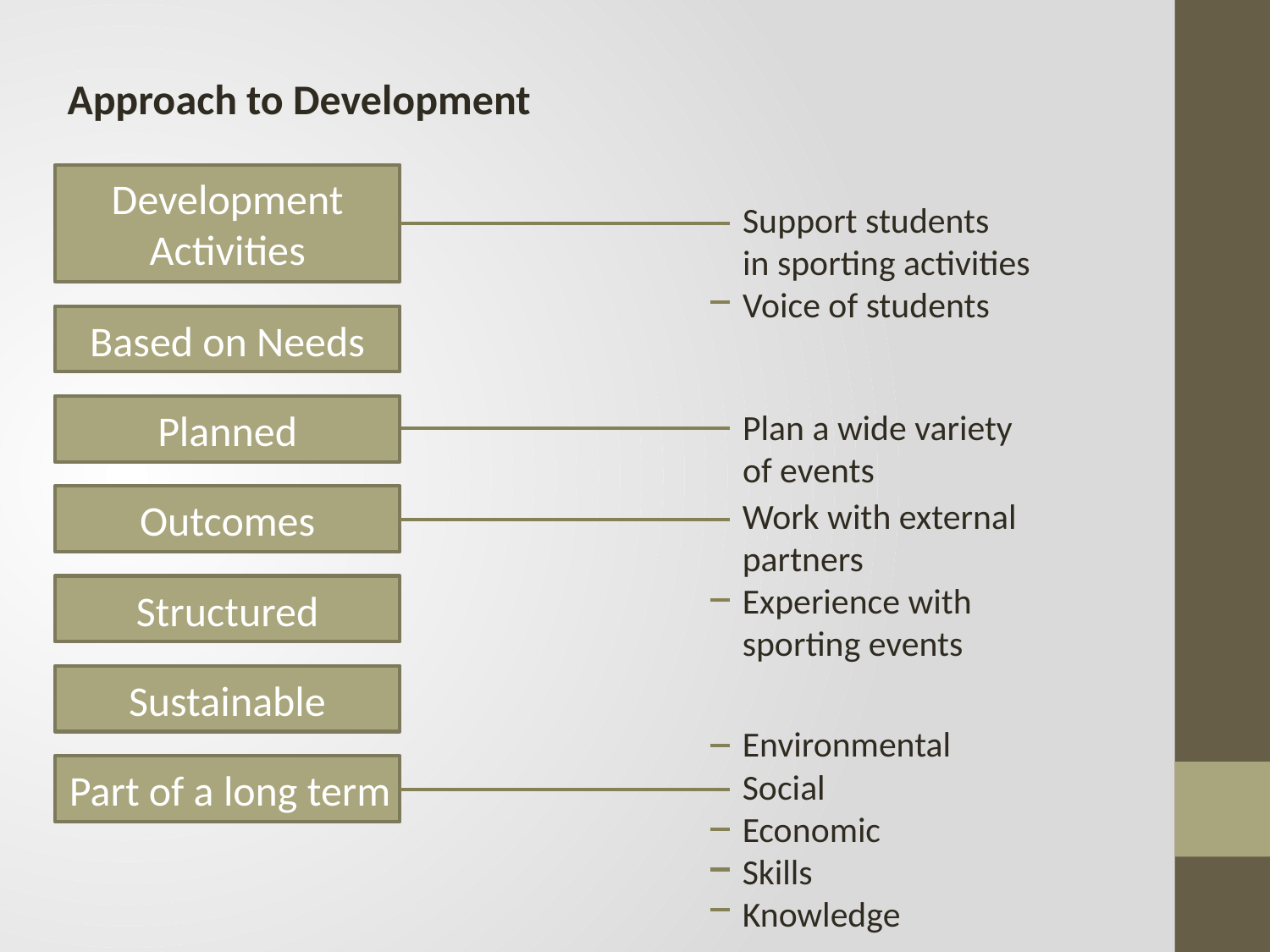

Approach to Development

Development
Activities
Support students
in sporting activities
Voice of students

Based on Needs

Planned
Plan a wide variety
of events

Outcomes
Work with external
partners
Experience with
sporting events

Structured

Sustainable
Environmental
Social
Economic
Skills
Knowledge

Part of a long term